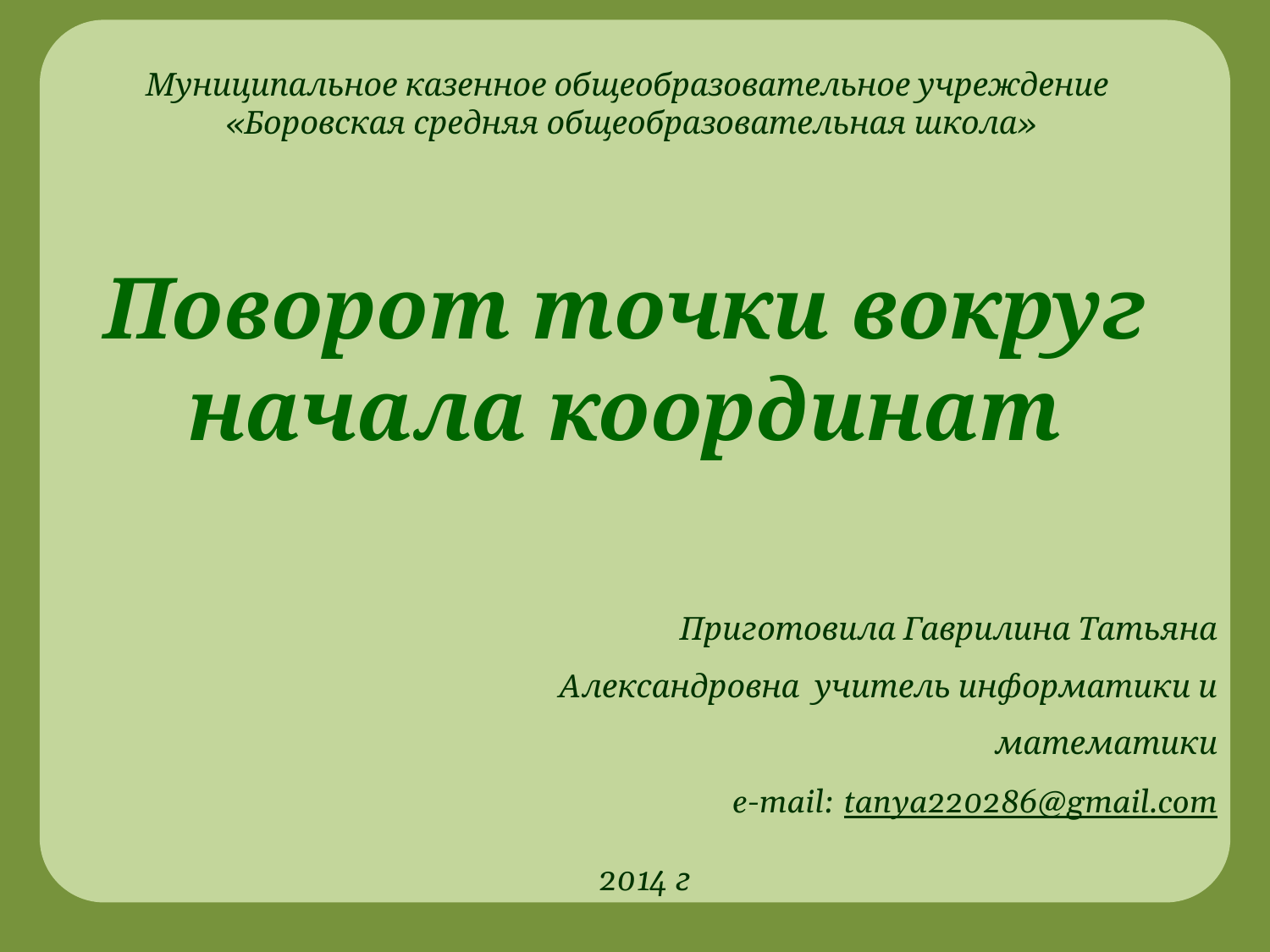

Муниципальное казенное общеобразовательное учреждение
«Боровская средняя общеобразовательная школа»
Поворот точки вокруг начала координат
Приготовила Гаврилина Татьяна Александровна  учитель информатики и математики
e-mail: tanya220286@gmail.com

2014 г